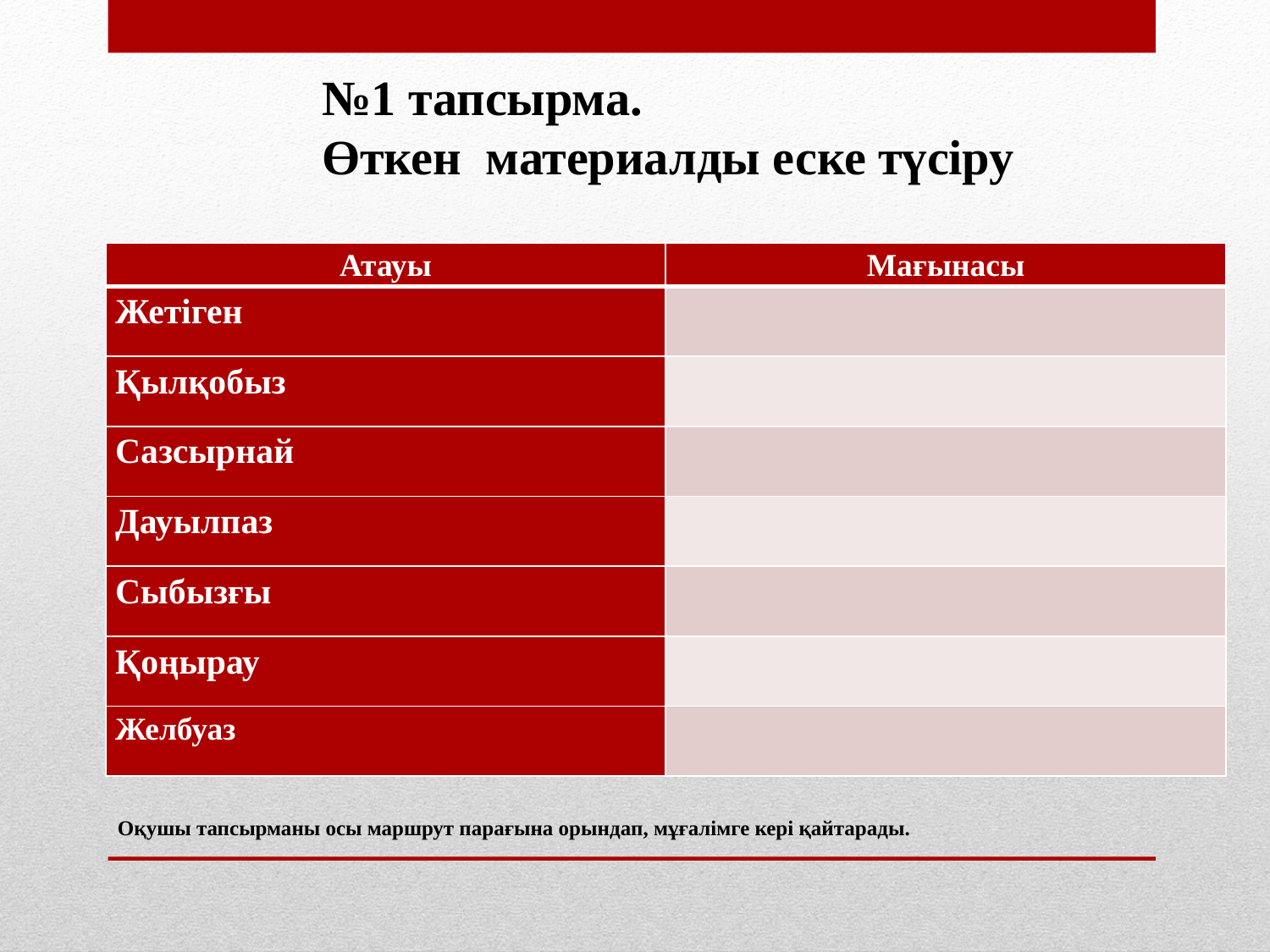

№1 тапсырма.
Өткен  материалды еске түсіру
| Атауы | Мағынасы |
| --- | --- |
| Жетіген |  |
| Қылқобыз |  |
| Сазсырнай |  |
| Дауылпаз |  |
| Сыбызғы |  |
| Қоңырау |  |
| Желбуаз |  |
Оқушы тапсырманы осы маршрут парағына орындап, мұғалімге кері қайтарады.